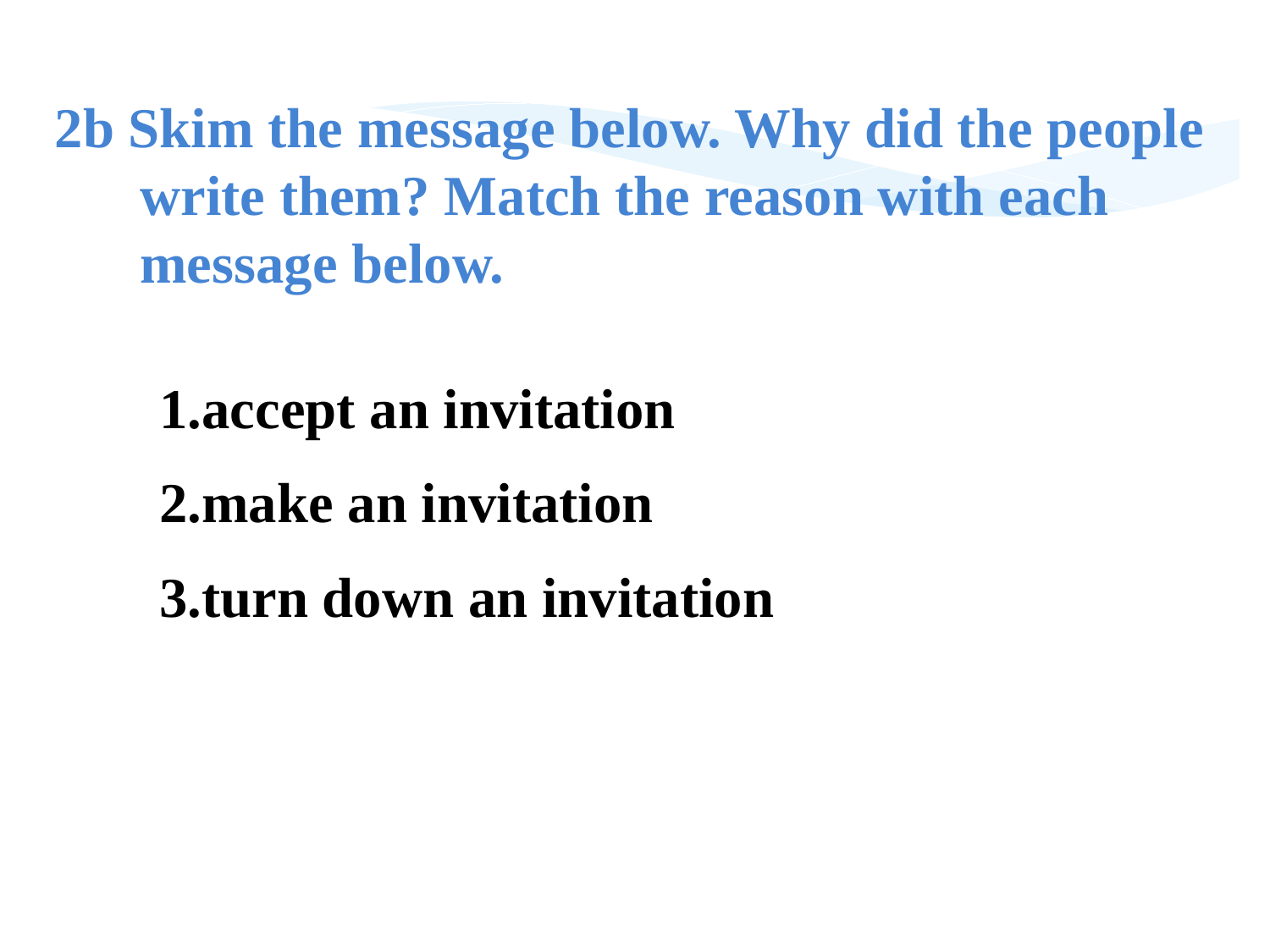

2b Skim the message below. Why did the people
      write them? Match the reason with each
      message below.
1.accept an invitation
2.make an invitation
3.turn down an invitation